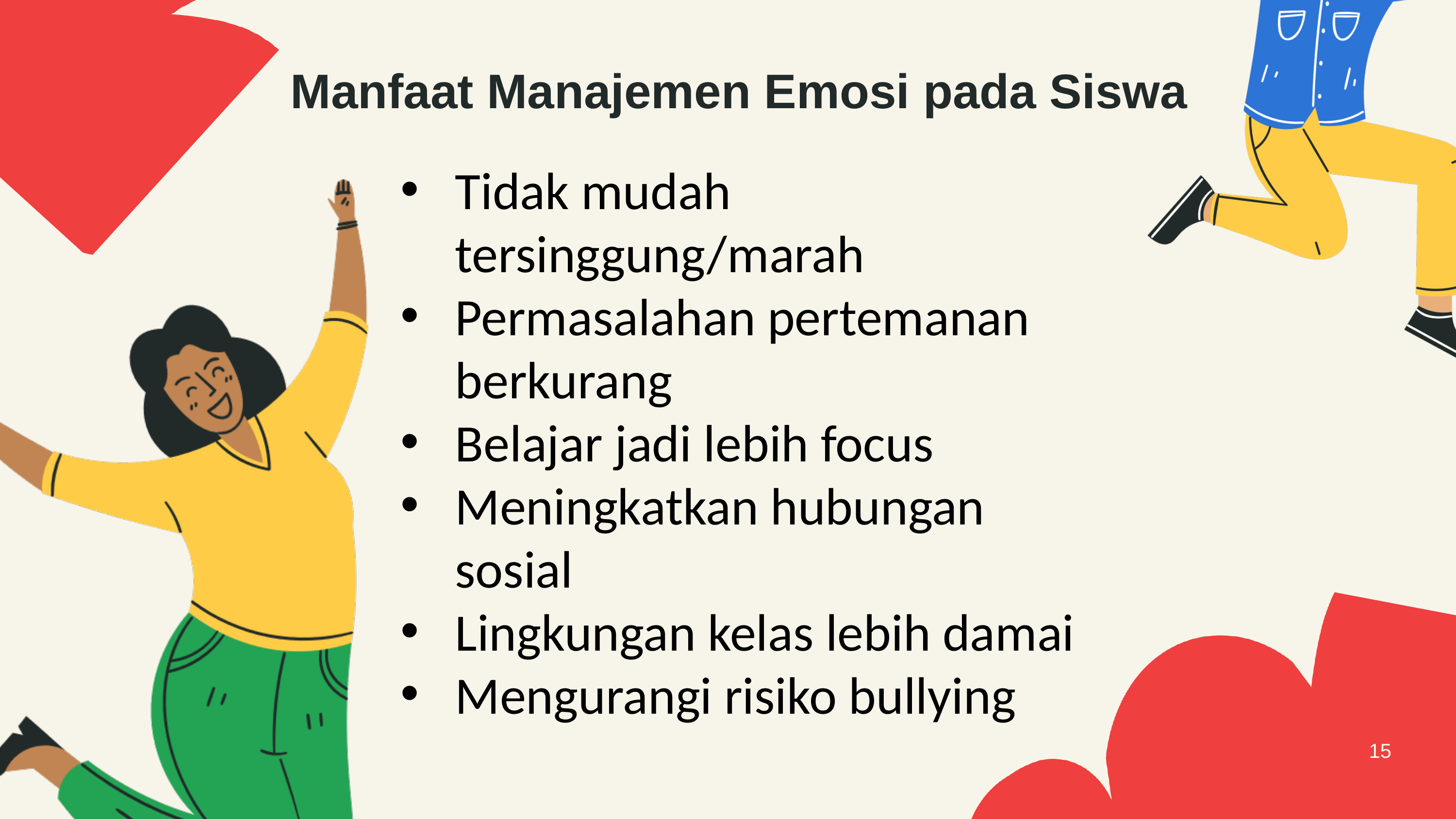

Manfaat Manajemen Emosi pada Siswa
Tidak mudah tersinggung/marah
Permasalahan pertemanan berkurang
Belajar jadi lebih focus
Meningkatkan hubungan sosial
⁠Lingkungan kelas lebih damai
Mengurangi risiko bullying

15